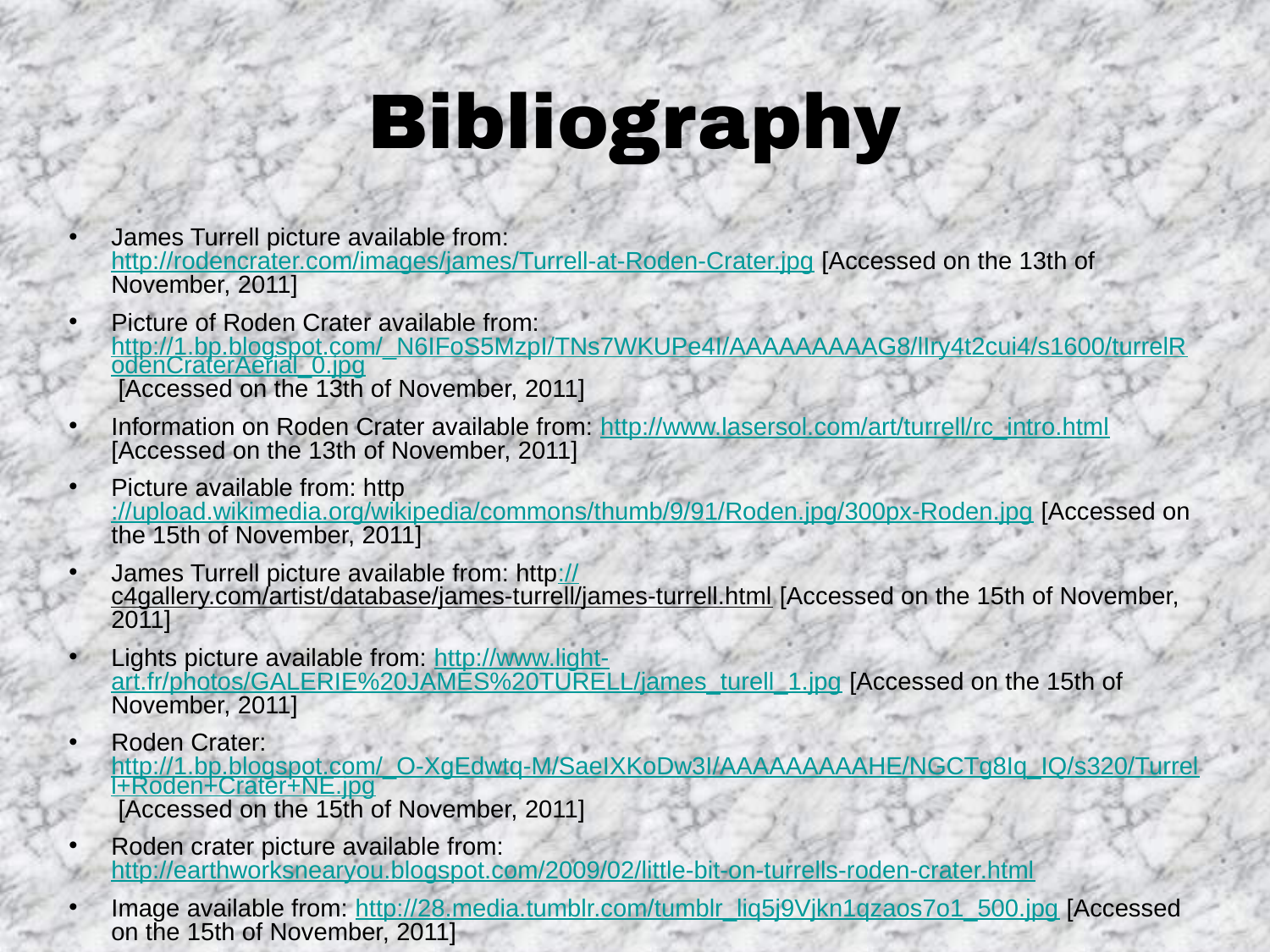

# Bibliography
James Turrell picture available from: http://rodencrater.com/images/james/Turrell-at-Roden-Crater.jpg [Accessed on the 13th of November, 2011]
Picture of Roden Crater available from: http://1.bp.blogspot.com/_N6IFoS5MzpI/TNs7WKUPe4I/AAAAAAAAAG8/lIry4t2cui4/s1600/turrelRodenCraterAerial_0.jpg [Accessed on the 13th of November, 2011]
Information on Roden Crater available from: http://www.lasersol.com/art/turrell/rc_intro.html [Accessed on the 13th of November, 2011]
Picture available from: http://upload.wikimedia.org/wikipedia/commons/thumb/9/91/Roden.jpg/300px-Roden.jpg [Accessed on the 15th of November, 2011]
James Turrell picture available from: http://c4gallery.com/artist/database/james-turrell/james-turrell.html [Accessed on the 15th of November, 2011]
Lights picture available from: http://www.light- art.fr/photos/GALERIE%20JAMES%20TURELL/james_turell_1.jpg [Accessed on the 15th of November, 2011]
Roden Crater: http://1.bp.blogspot.com/_O-XgEdwtq-M/SaeIXKoDw3I/AAAAAAAAAHE/NGCTg8Iq_IQ/s320/Turrell+Roden+Crater+NE.jpg [Accessed on the 15th of November, 2011]
Roden crater picture available from: http://earthworksnearyou.blogspot.com/2009/02/little-bit-on-turrells-roden-crater.html
Image available from: http://28.media.tumblr.com/tumblr_liq5j9Vjkn1qzaos7o1_500.jpg [Accessed on the 15th of November, 2011]